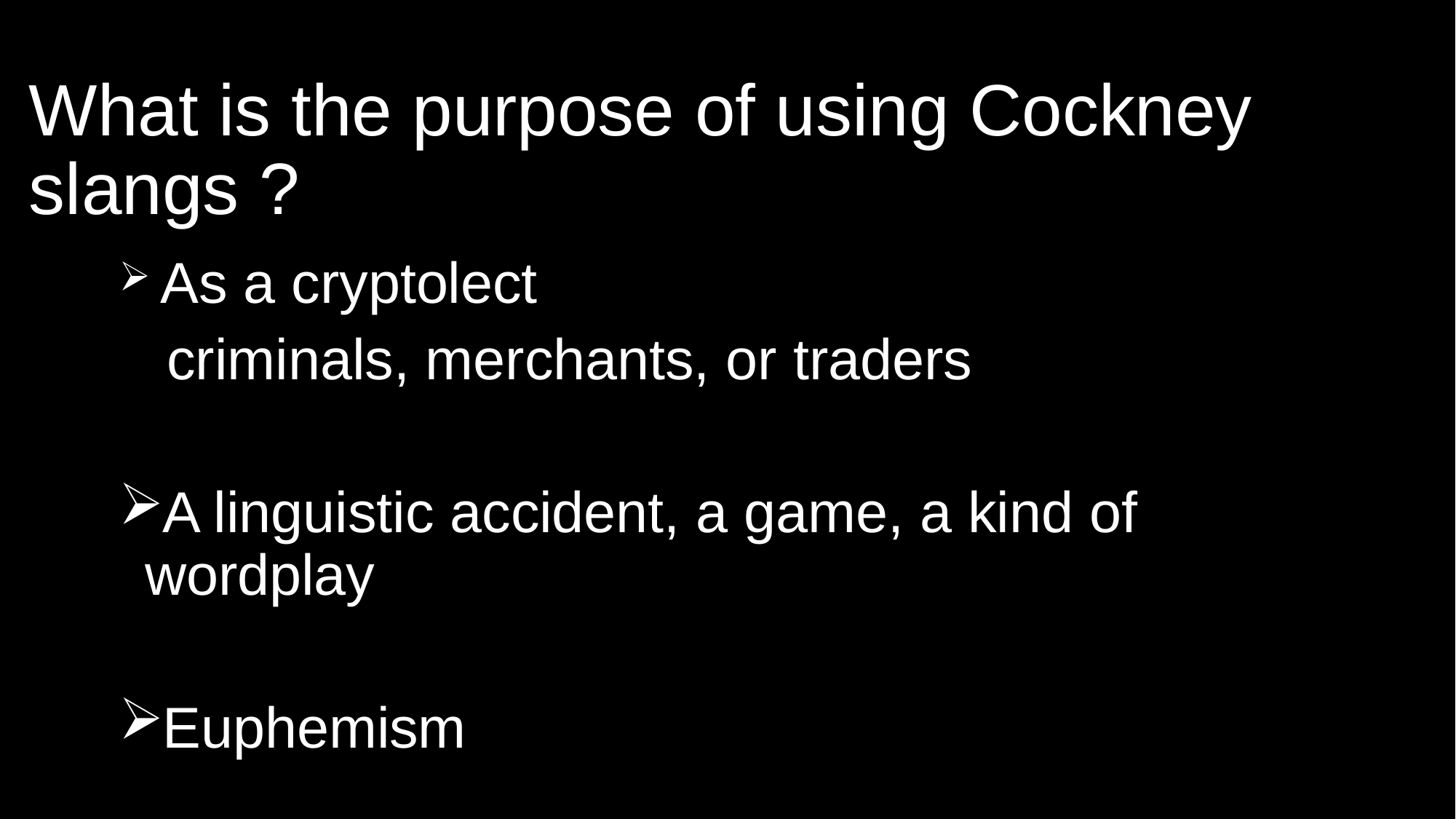

# What is the purpose of using Cockney slangs ?
 As a cryptolect
   criminals, merchants, or traders

A linguistic accident, a game, a kind of   wordplay

Euphemism